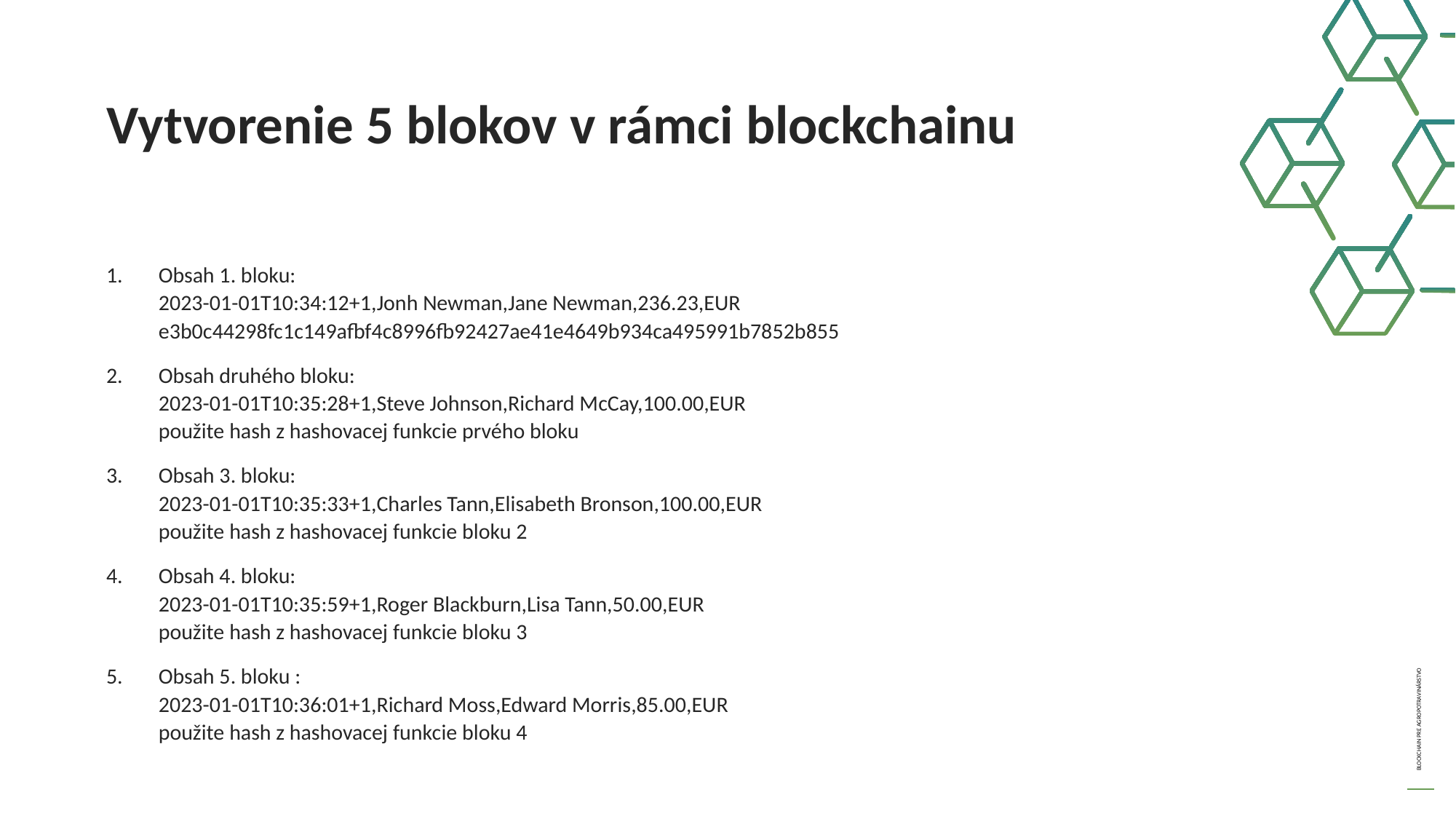

Vytvorenie 5 blokov v rámci blockchainu
Obsah 1. bloku:
2023-01-01T10:34:12+1,Jonh Newman,Jane Newman,236.23,EUR
e3b0c44298fc1c149afbf4c8996fb92427ae41e4649b934ca495991b7852b855
Obsah druhého bloku:
2023-01-01T10:35:28+1,Steve Johnson,Richard McCay,100.00,EUR
použite hash z hashovacej funkcie prvého bloku
Obsah 3. bloku:
2023-01-01T10:35:33+1,Charles Tann,Elisabeth Bronson,100.00,EUR
použite hash z hashovacej funkcie bloku 2
Obsah 4. bloku:
2023-01-01T10:35:59+1,Roger Blackburn,Lisa Tann,50.00,EUR
použite hash z hashovacej funkcie bloku 3
Obsah 5. bloku :
2023-01-01T10:36:01+1,Richard Moss,Edward Morris,85.00,EUR
použite hash z hashovacej funkcie bloku 4